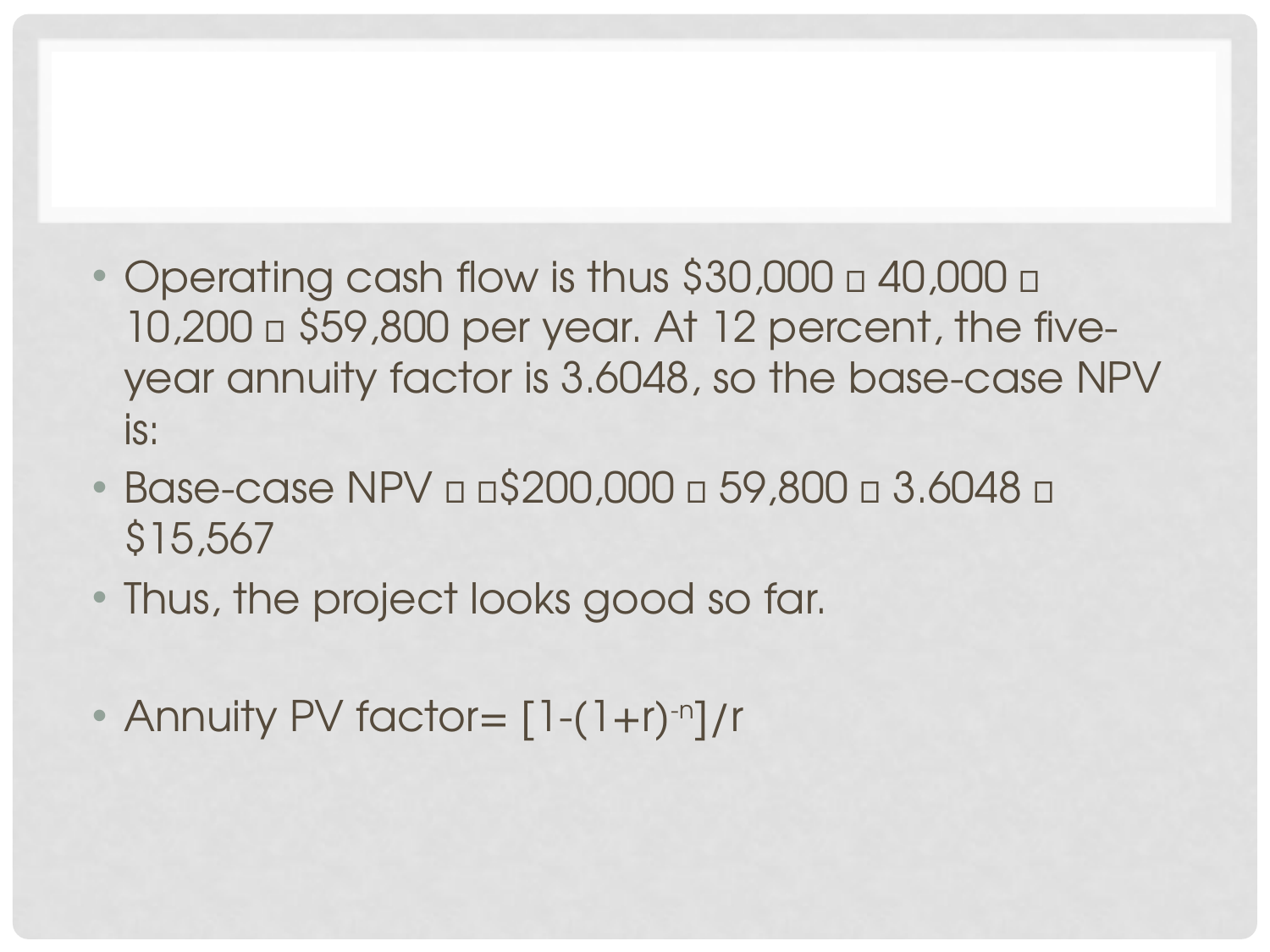

#
Operating cash flow is thus $30,000 􏰂 40,000 􏰃 10,200 􏰁 $59,800 per year. At 12 percent, the five-year annuity factor is 3.6048, so the base-case NPV is:
Base-case NPV 􏰁 􏰃$200,000 􏰂 59,800 􏰀 3.6048 􏰁 $15,567
Thus, the project looks good so far.

Annuity PV factor= [1-(1+r)-n]/r